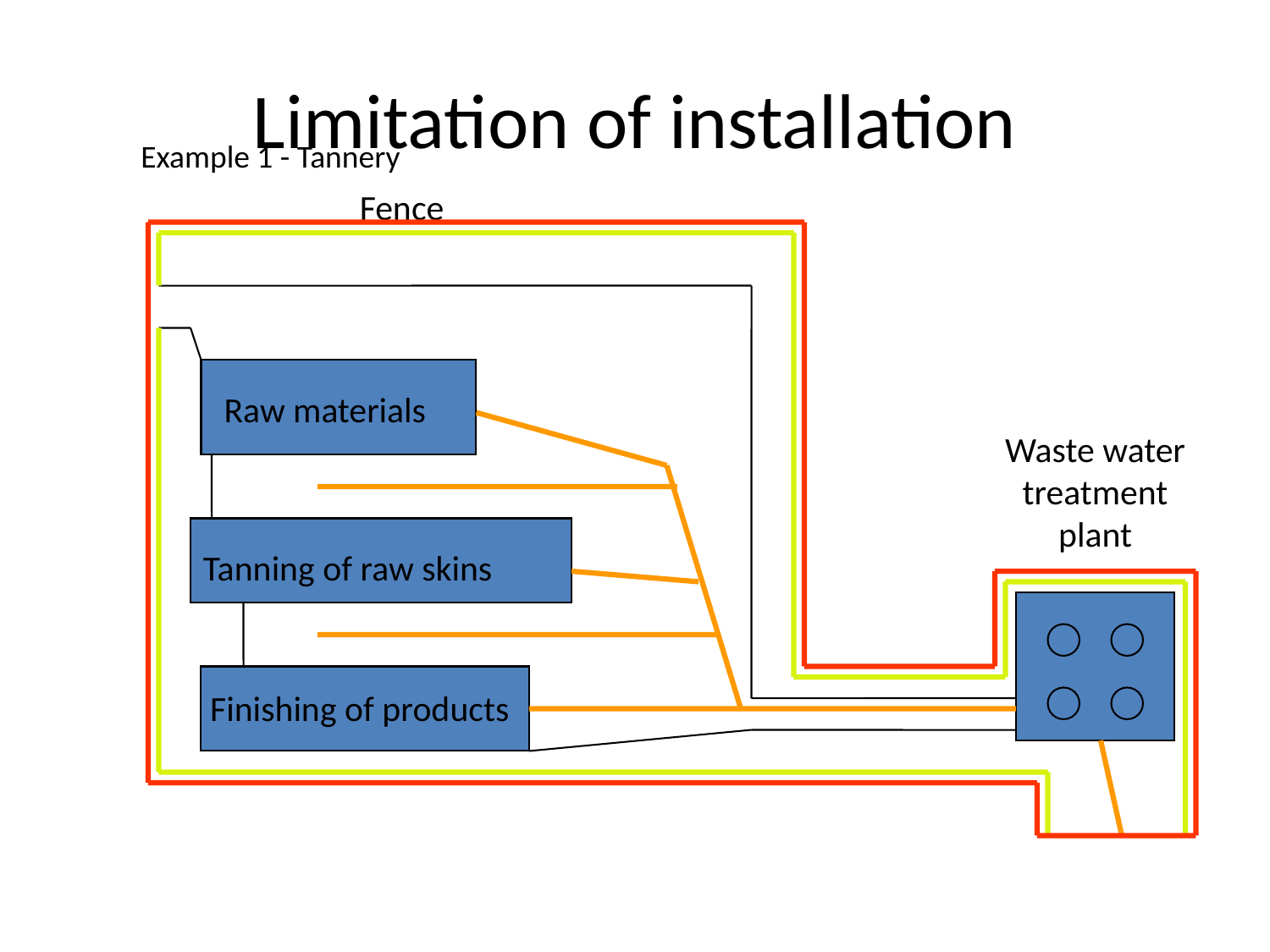

# Limitation of installation
Example 1 - Tannery
Fence

Raw materials

Tanning of raw skins

Finishing of products
Waste water treatment plant